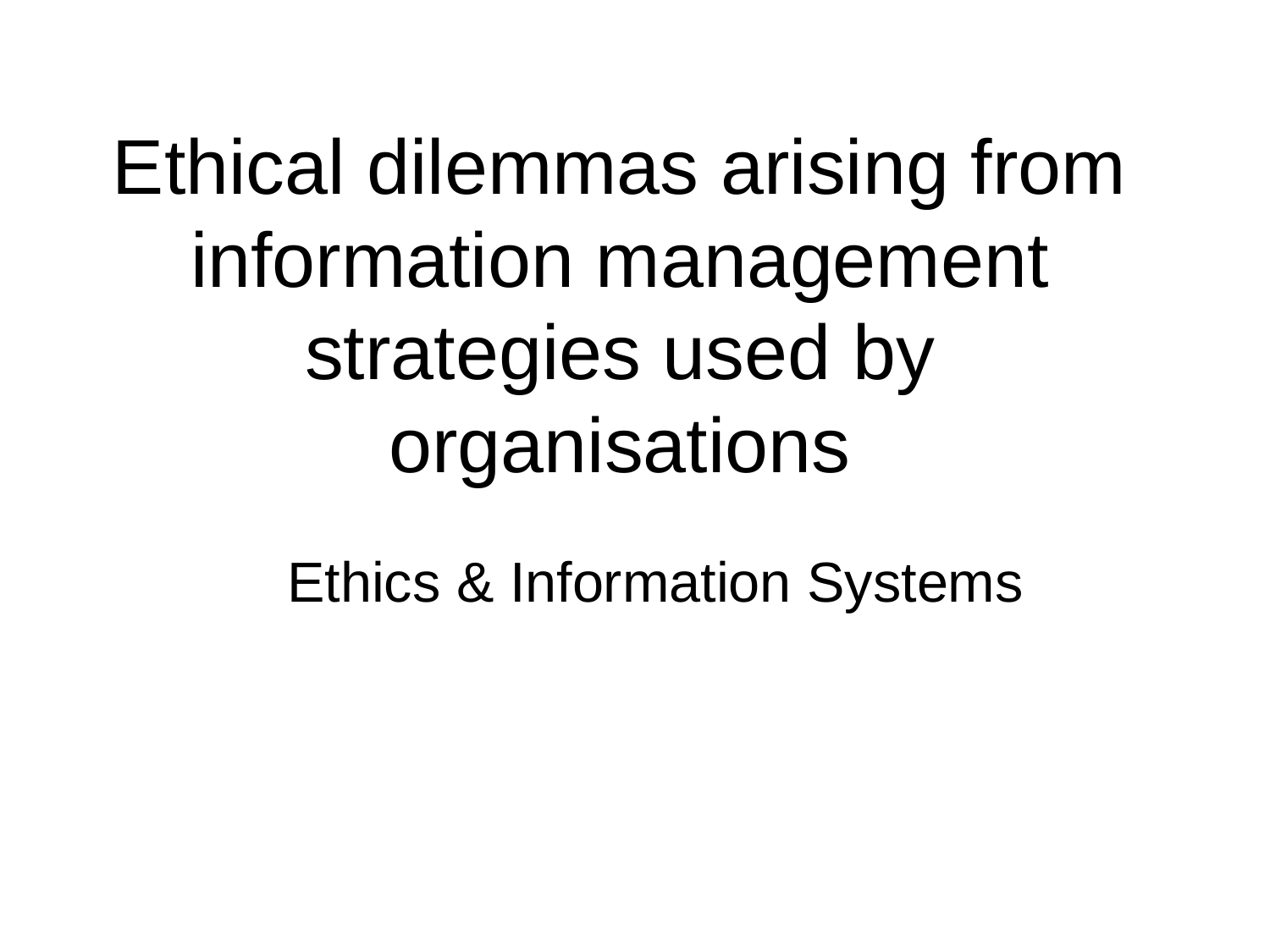

# Ethical dilemmas arising from information management strategies used by organisations
Ethics & Information Systems